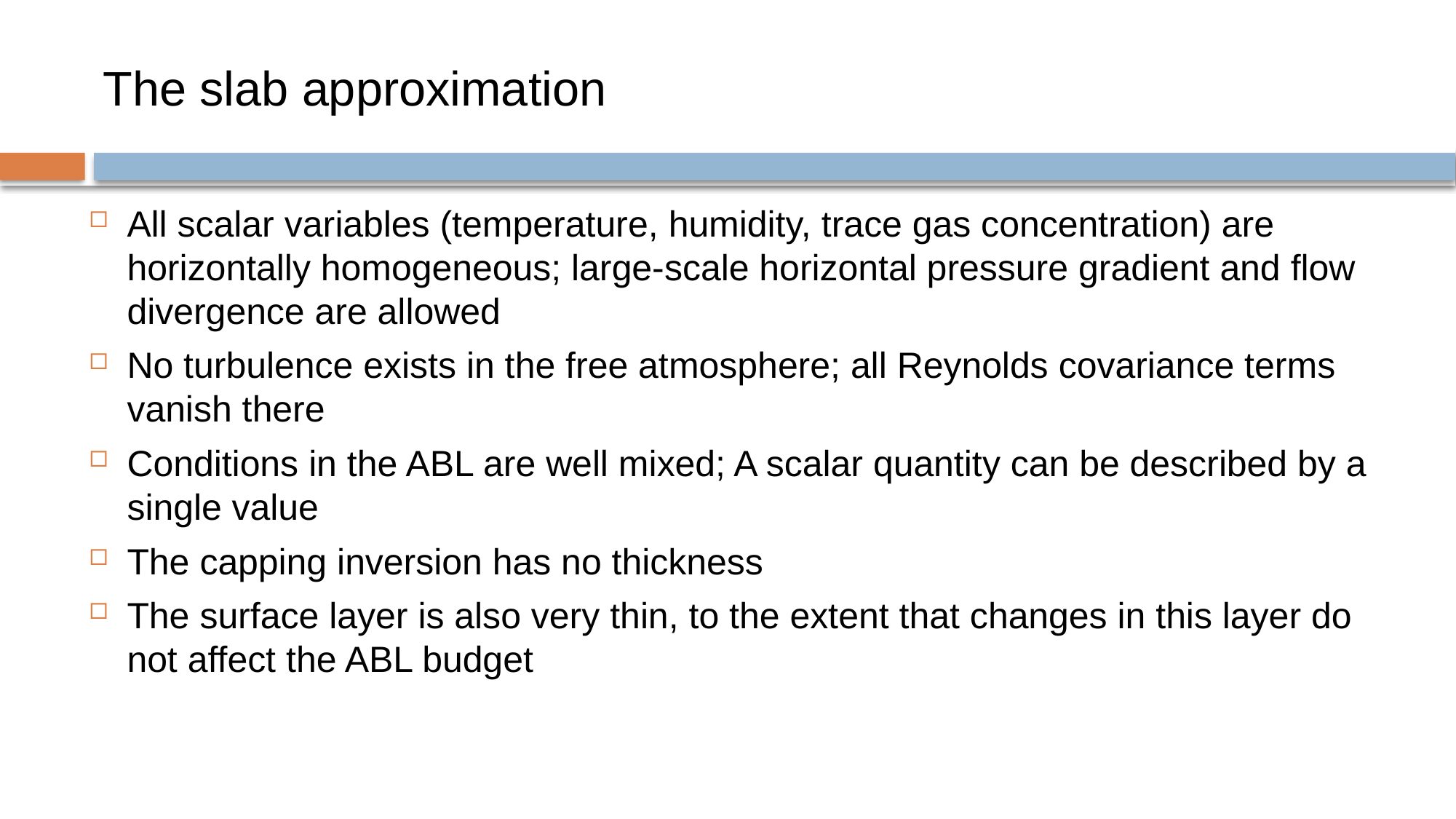

# The slab approximation
All scalar variables (temperature, humidity, trace gas concentration) are horizontally homogeneous; large-scale horizontal pressure gradient and flow divergence are allowed
No turbulence exists in the free atmosphere; all Reynolds covariance terms vanish there
Conditions in the ABL are well mixed; A scalar quantity can be described by a single value
The capping inversion has no thickness
The surface layer is also very thin, to the extent that changes in this layer do not affect the ABL budget